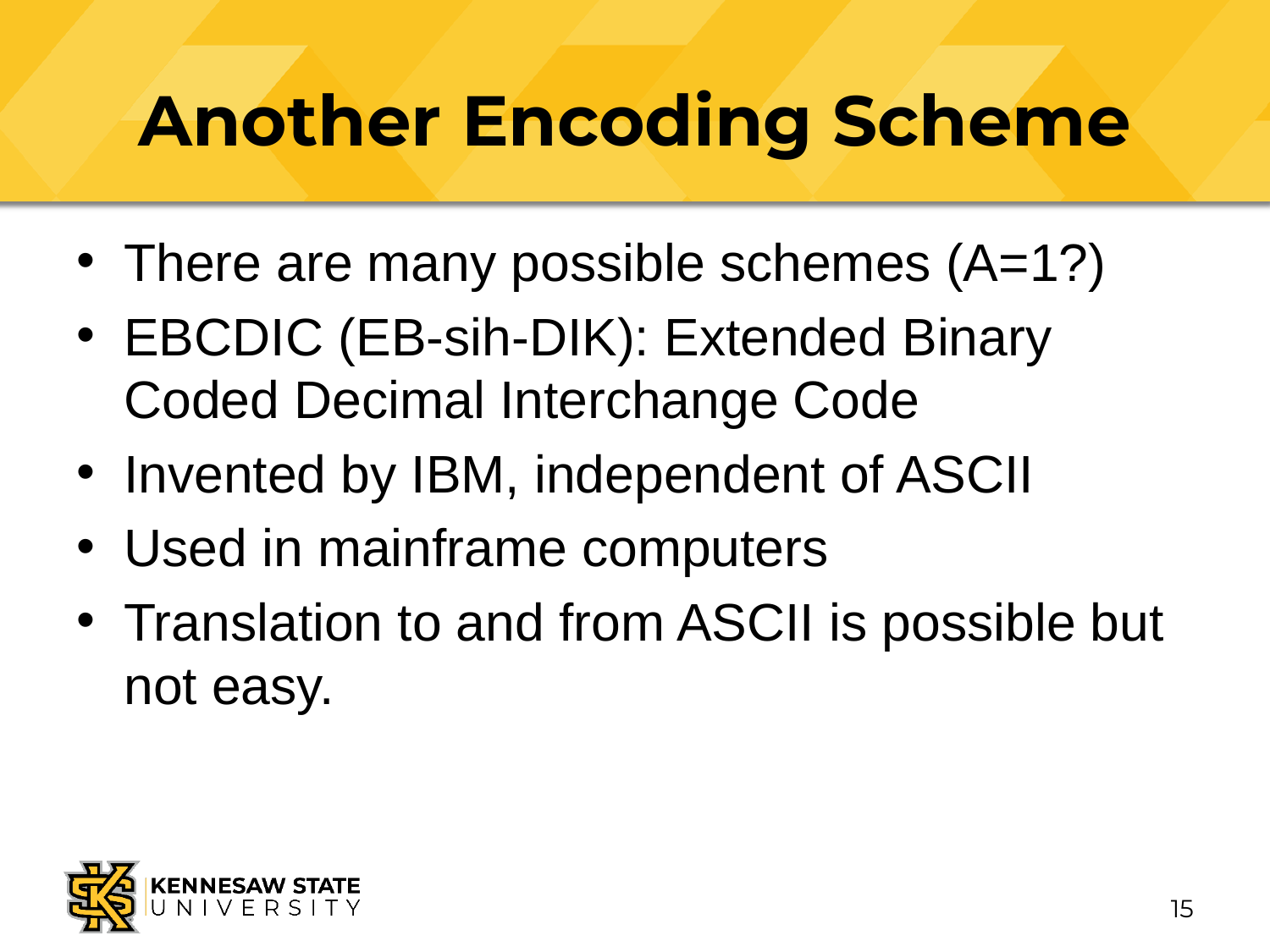

# Another Encoding Scheme
There are many possible schemes (A=1?)
EBCDIC (EB-sih-DIK): Extended Binary Coded Decimal Interchange Code
Invented by IBM, independent of ASCII
Used in mainframe computers
Translation to and from ASCII is possible but not easy.
15